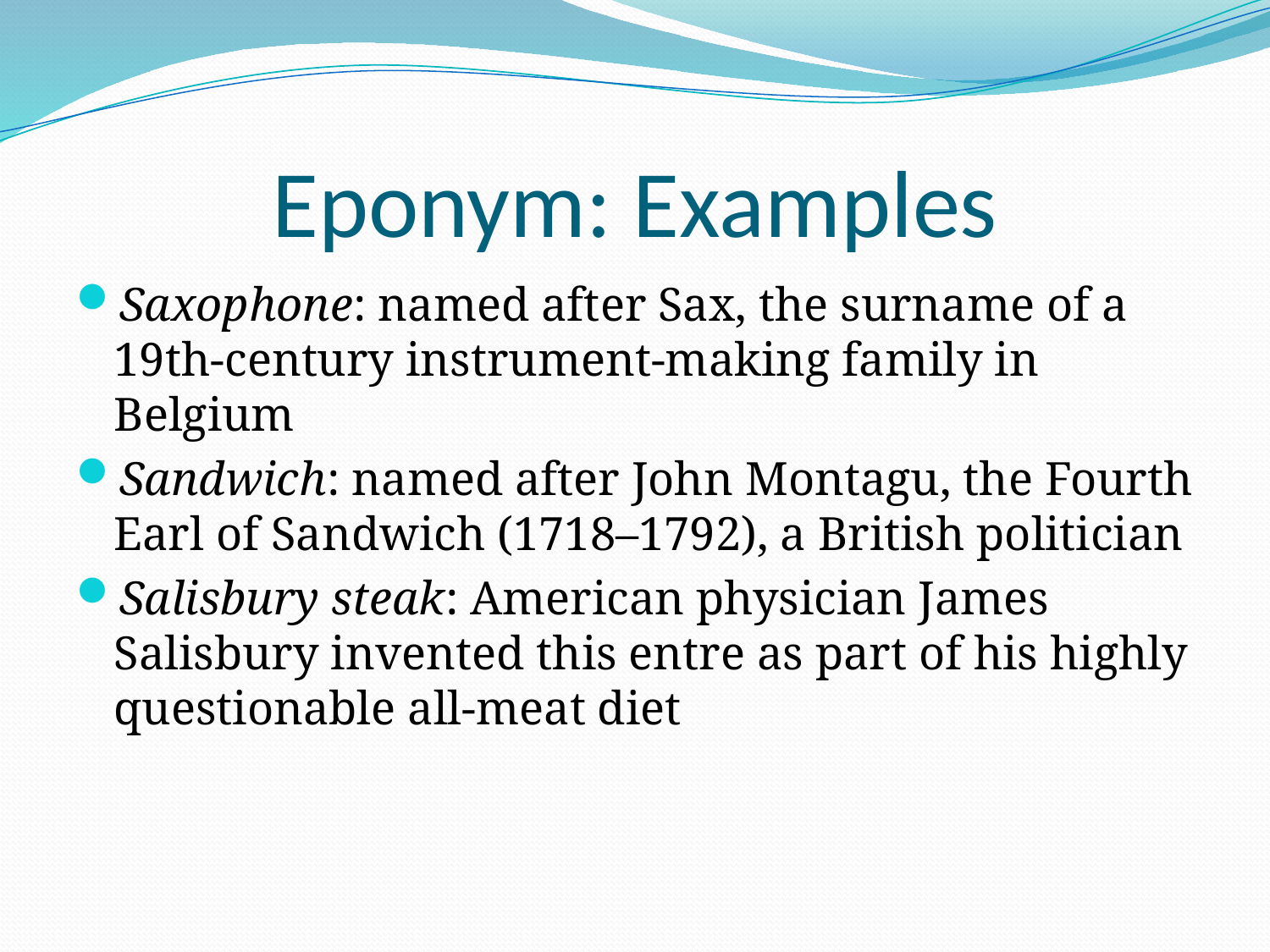

# Eponym: Examples
Saxophone: named after Sax, the surname of a 19th-century instrument-making family in Belgium
Sandwich: named after John Montagu, the Fourth Earl of Sandwich (1718–1792), a British politician
Salisbury steak: American physician James Salisbury invented this entre as part of his highly questionable all-meat diet